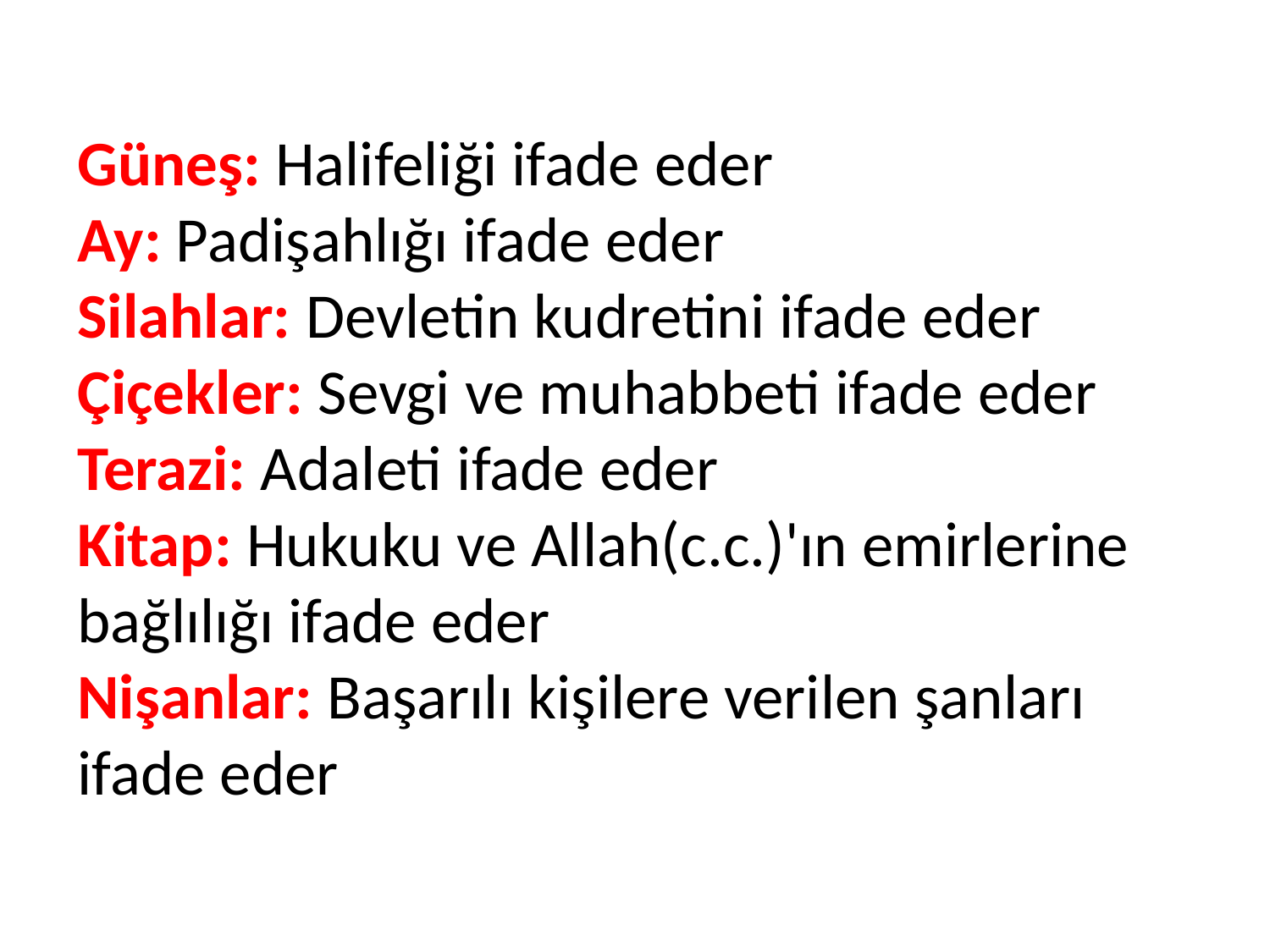

Güneş: Halifeliği ifade eder
Ay: Padişahlığı ifade eder
Silahlar: Devletin kudretini ifade eder
Çiçekler: Sevgi ve muhabbeti ifade eder
Terazi: Adaleti ifade eder
Kitap: Hukuku ve Allah(c.c.)'ın emirlerine bağlılığı ifade eder
Nişanlar: Başarılı kişilere verilen şanları ifade eder